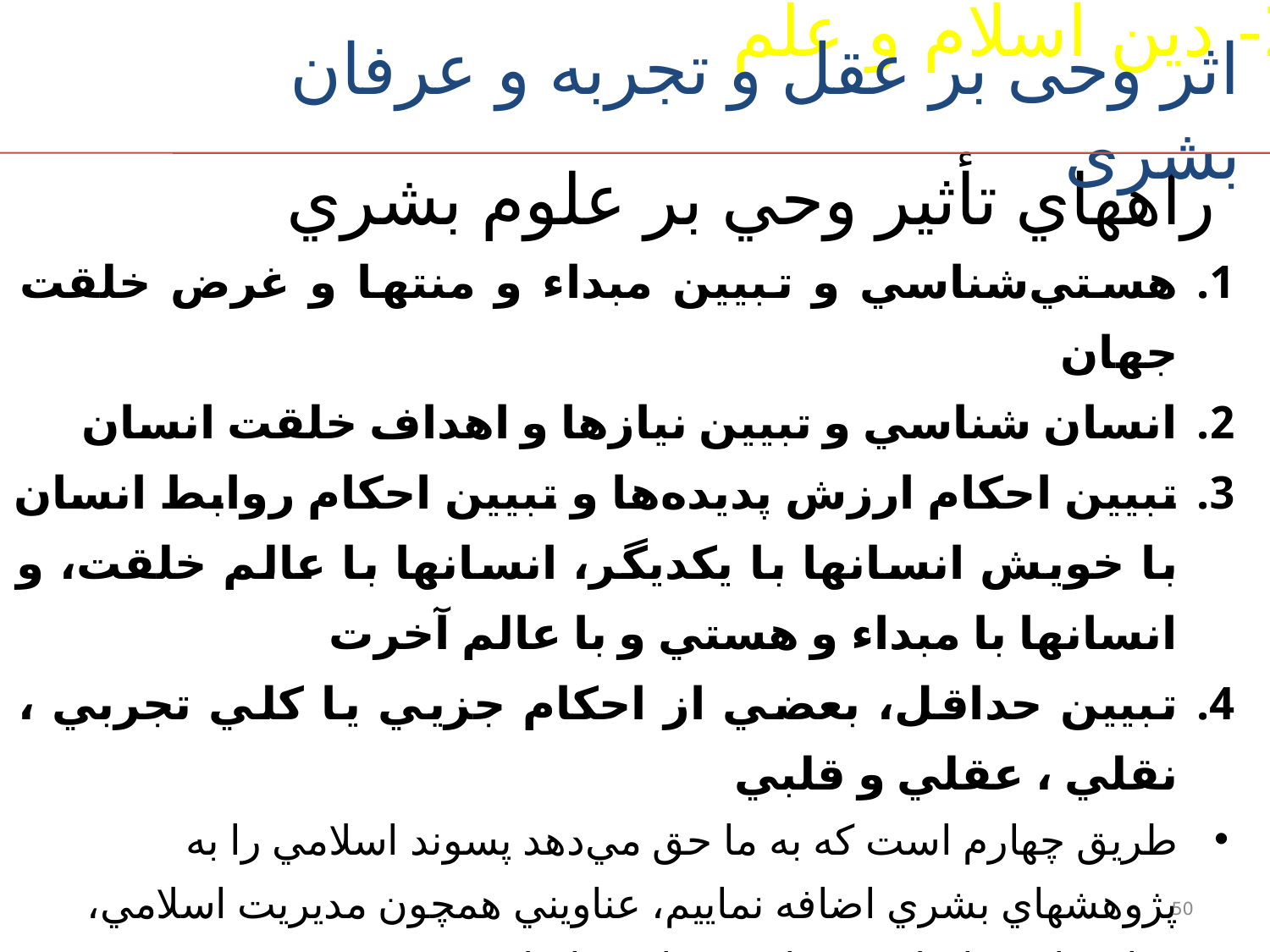

2- دین اسلام و علم
اثر وحی بر عقل و تجربه و عرفان بشری
# راههاي تأثير وحي بر علوم بشري

هستي‌شناسي و تبيين مبداء و منتها و غرض خلقت جهان
انسان شناسي و تبيين نيازها و اهداف خلقت انسان
تبيين احكام ارزش پديده‌ها و تبيين احكام روابط انسان با خويش انسانها با يكديگر، انسانها با عالم خلقت، و انسانها با مبداء و هستي و با عالم آخرت
تبيين حداقل، بعضي از احكام جزيي يا كلي تجربي ، نقلي ، عقلي و قلبي
طريق چهارم است كه به ما حق مي‌دهد پسوند اسلامي را به پژوهشهاي بشري اضافه نماييم، عناويني همچون مديريت اسلامي، روانشناسي اسلامي، جامعه‌شناسي اسلامي و ....
50